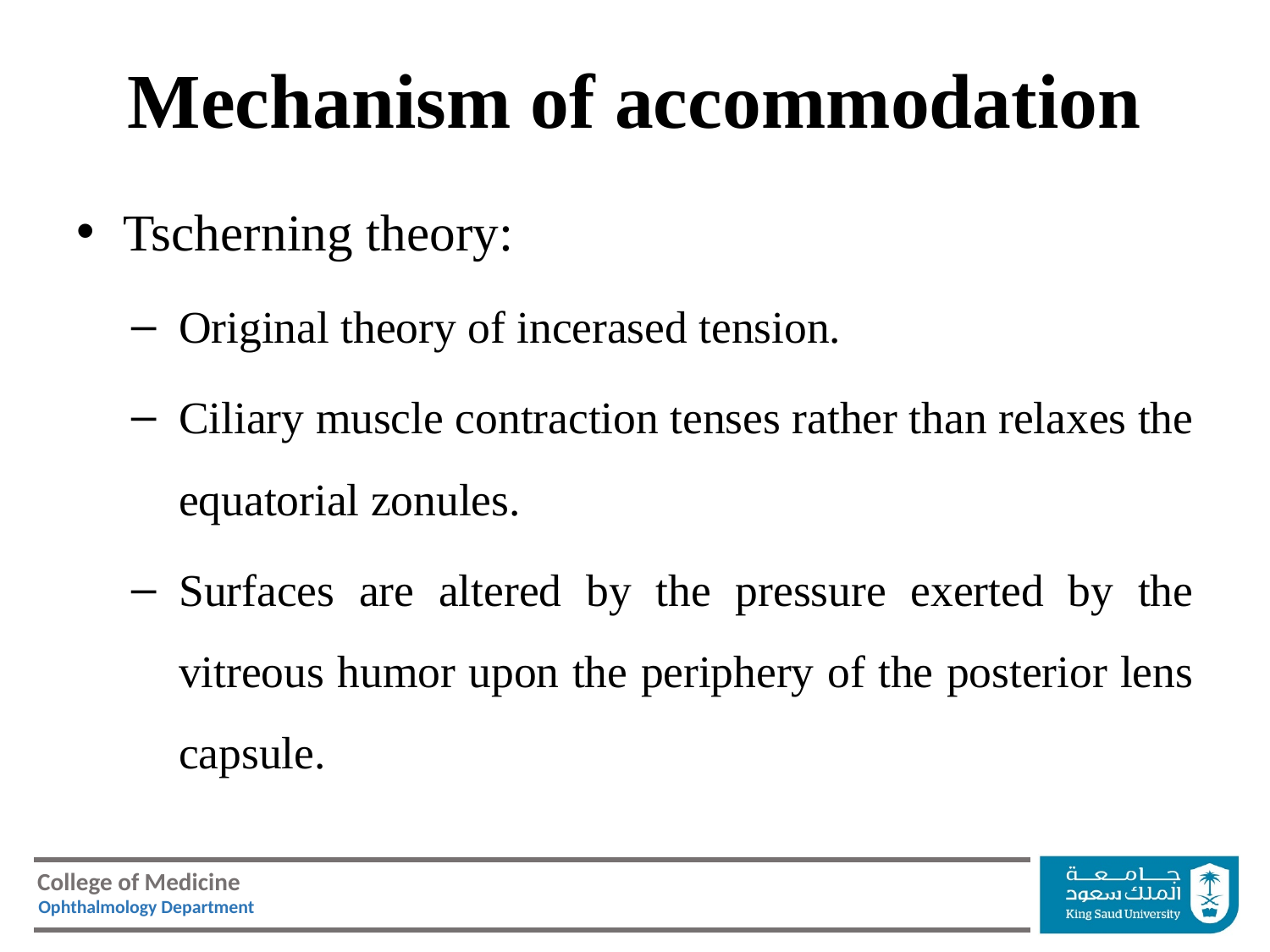

# Mechanism of accommodation
Tscherning theory:
Original theory of incerased tension.
Ciliary muscle contraction tenses rather than relaxes the equatorial zonules.
Surfaces are altered by the pressure exerted by the vitreous humor upon the periphery of the posterior lens capsule.